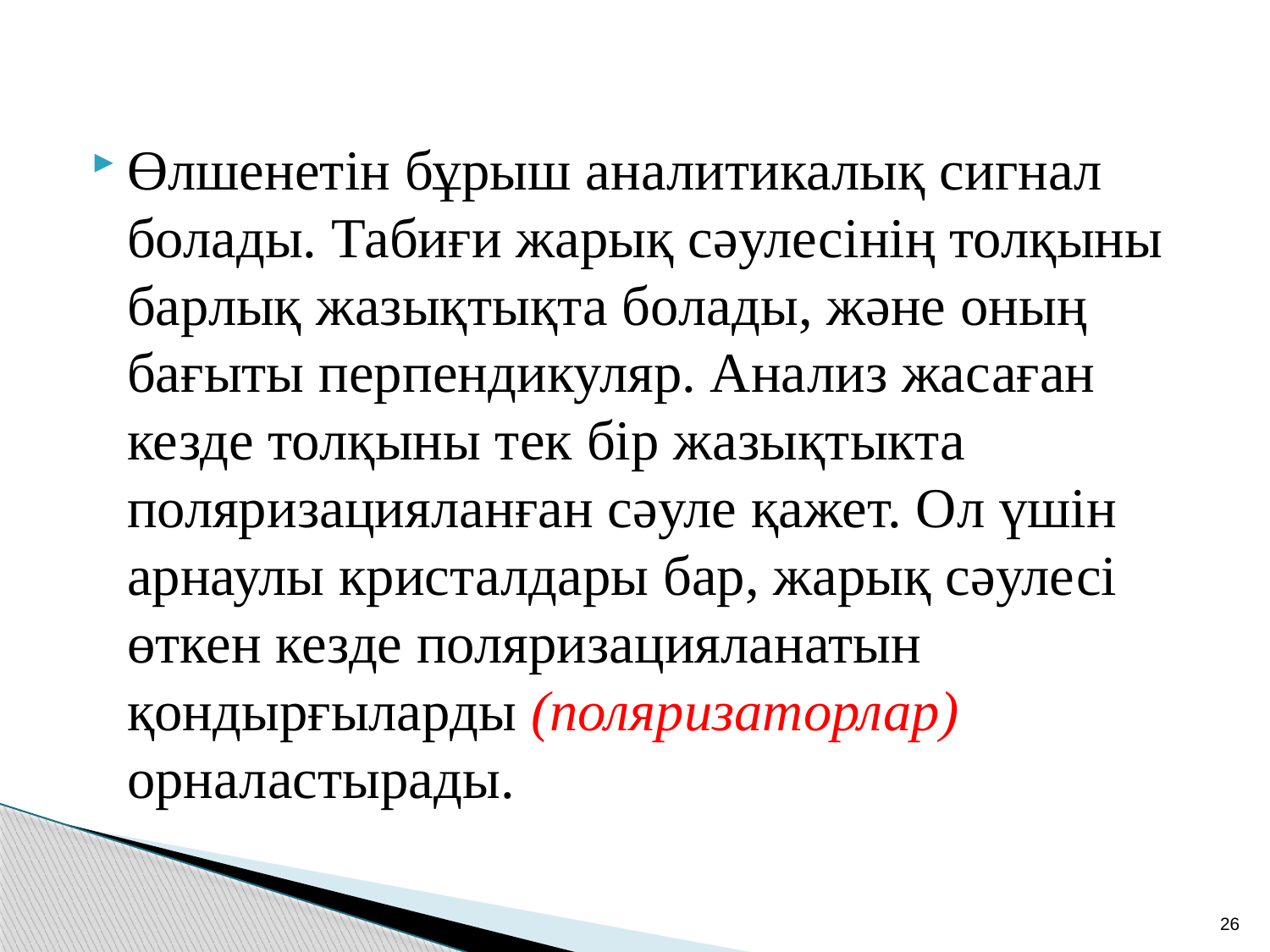

Өлшенетін бұрыш аналитикалық сигнал болады. Табиғи жарық сәулесінің толқыны барлық жазықтықта болады, және оның бағыты перпендикуляр. Анализ жасаған кезде толқыны тек бір жазықтыкта поляризацияланған сәуле қажет. Ол үшін арнаулы кристалдары бар, жарық сәулесі өткен кезде поляризацияланатын қондырғыларды (поляризаторлар) орналастырады.
26